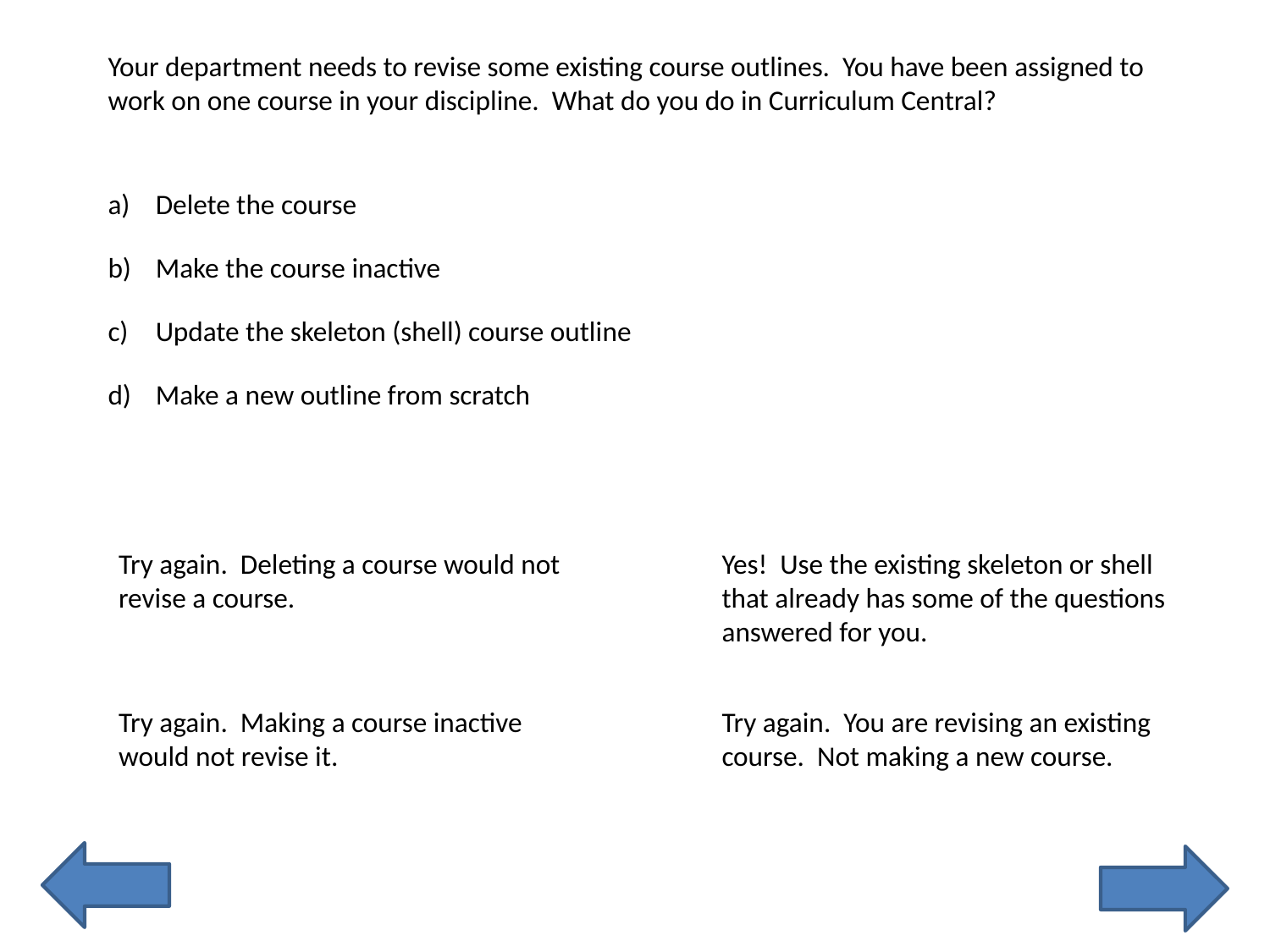

Your department needs to revise some existing course outlines.  You have been assigned to work on one course in your discipline.  What do you do in Curriculum Central?
Delete the course
Make the course inactive
Update the skeleton (shell) course outline
Make a new outline from scratch
Try again.  Deleting a course would not revise a course.
Yes!  Use the existing skeleton or shell that already has some of the questions answered for you.
Try again.  Making a course inactive would not revise it.
Try again.  You are revising an existing course.  Not making a new course.